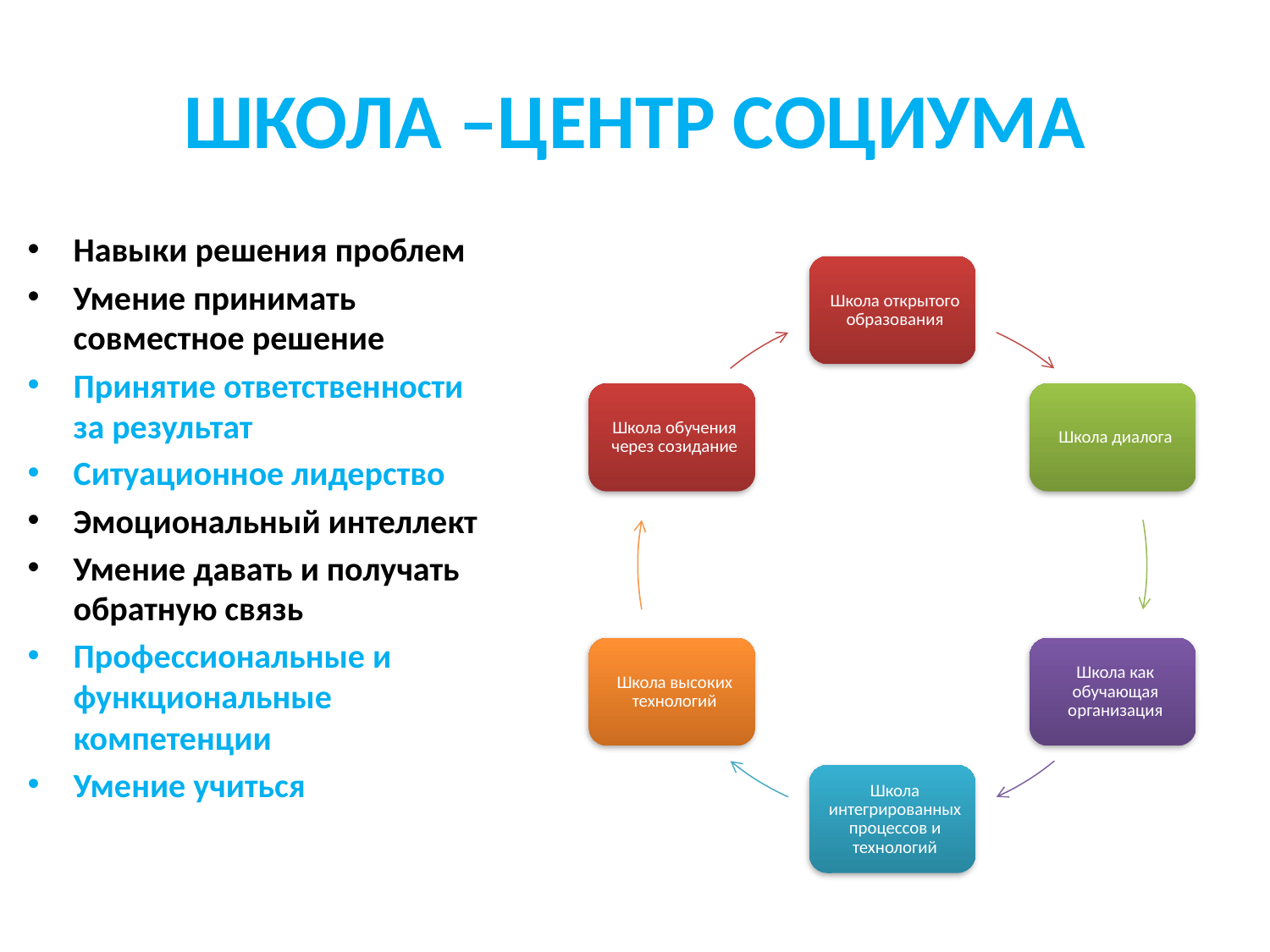

# ШКОЛА –ЦЕНТР СОЦИУМА
Навыки решения проблем
Умение принимать совместное решение
Принятие ответственности за результат
Ситуационное лидерство
Эмоциональный интеллект
Умение давать и получать обратную связь
Профессиональные и функциональные компетенции
Умение учиться

Школа открытого образования
Школа диалога
Школа как обучающая организация
Школа интегрированных процессов и технологий
Школа высоких технологий
Школа обучения через созидание